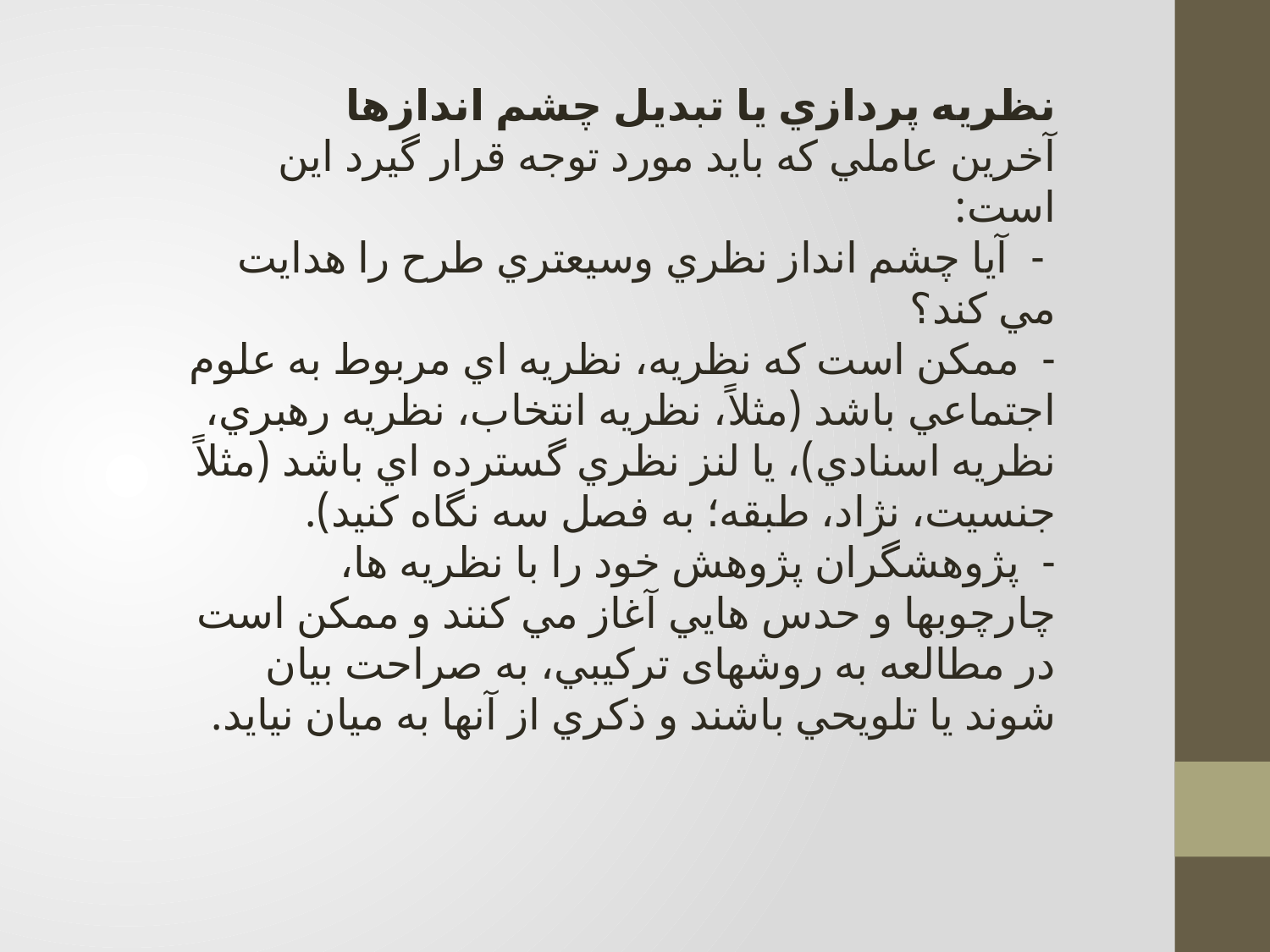

نظريه پردازي يا تبديل چشم اندازها
آخرين عاملي که بايد مورد توجه قرار گيرد اين است:
 -  آيا چشم انداز نظري وسيعتري طرح را هدايت مي کند؟
-  ممکن است که نظريه، نظريه اي مربوط به علوم اجتماعي باشد (مثلاً، نظريه انتخاب، نظريه رهبري، نظريه اسنادي)، يا لنز نظري گسترده اي باشد (مثلاً جنسيت، نژاد، طبقه؛ به فصل سه نگاه کنيد).
-  پژوهشگران پژوهش خود را با نظريه ها، چارچوبها و حدس هايي آغاز مي کنند و ممکن است در مطالعه به روشهای ترکيبي، به صراحت بيان شوند يا تلويحي باشند و ذکري از آنها به ميان نيايد.